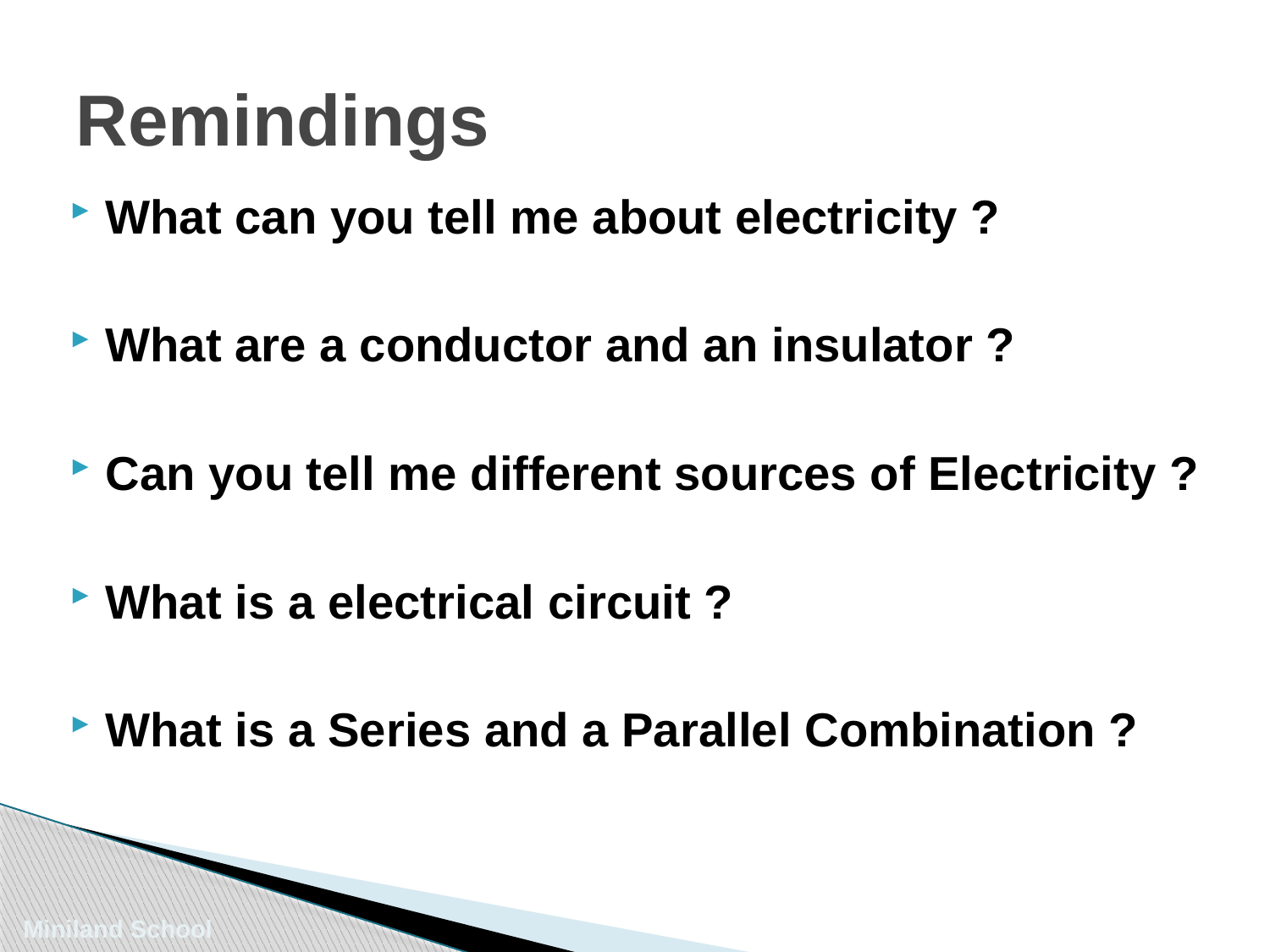

# Remindings
What can you tell me about electricity ?

What are a conductor and an insulator ?

Can you tell me different sources of Electricity ?

What is a electrical circuit ?

What is a Series and a Parallel Combination ?